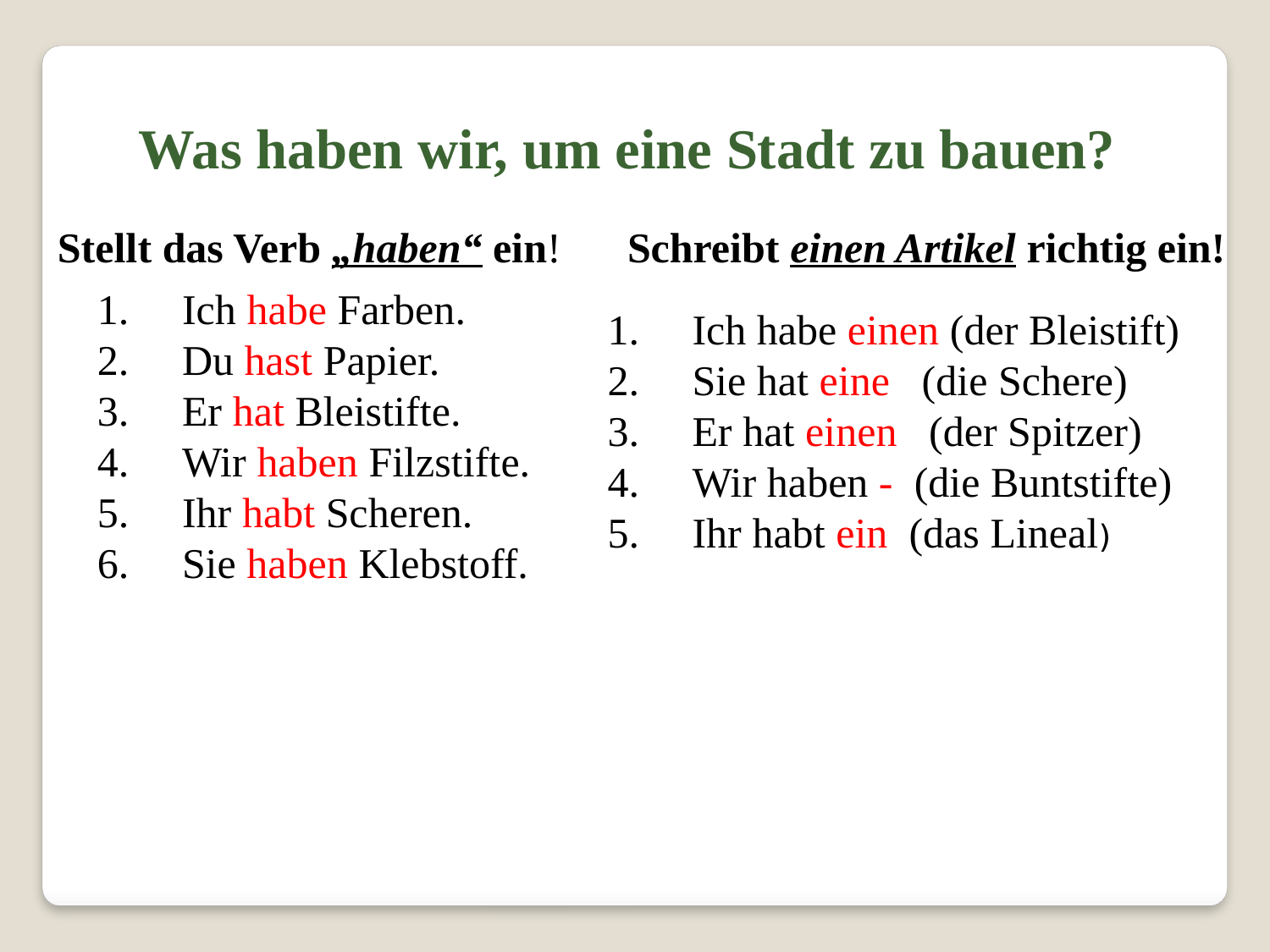

Was haben wir, um eine Stadt zu bauen?
Schreibt einen Artikel richtig ein!
Stellt das Verb „haben“ ein!
Ich habe Farben.
Du hast Papier.
Er hat Bleistifte.
Wir haben Filzstifte.
Ihr habt Scheren.
Sie haben Klebstoff.
Ich habe einen (der Bleistift)
Sie hat eine   (die Schere)
Er hat einen   (der Spitzer)
Wir haben -  (die Buntstifte)
Ihr habt ein  (das Lineal)